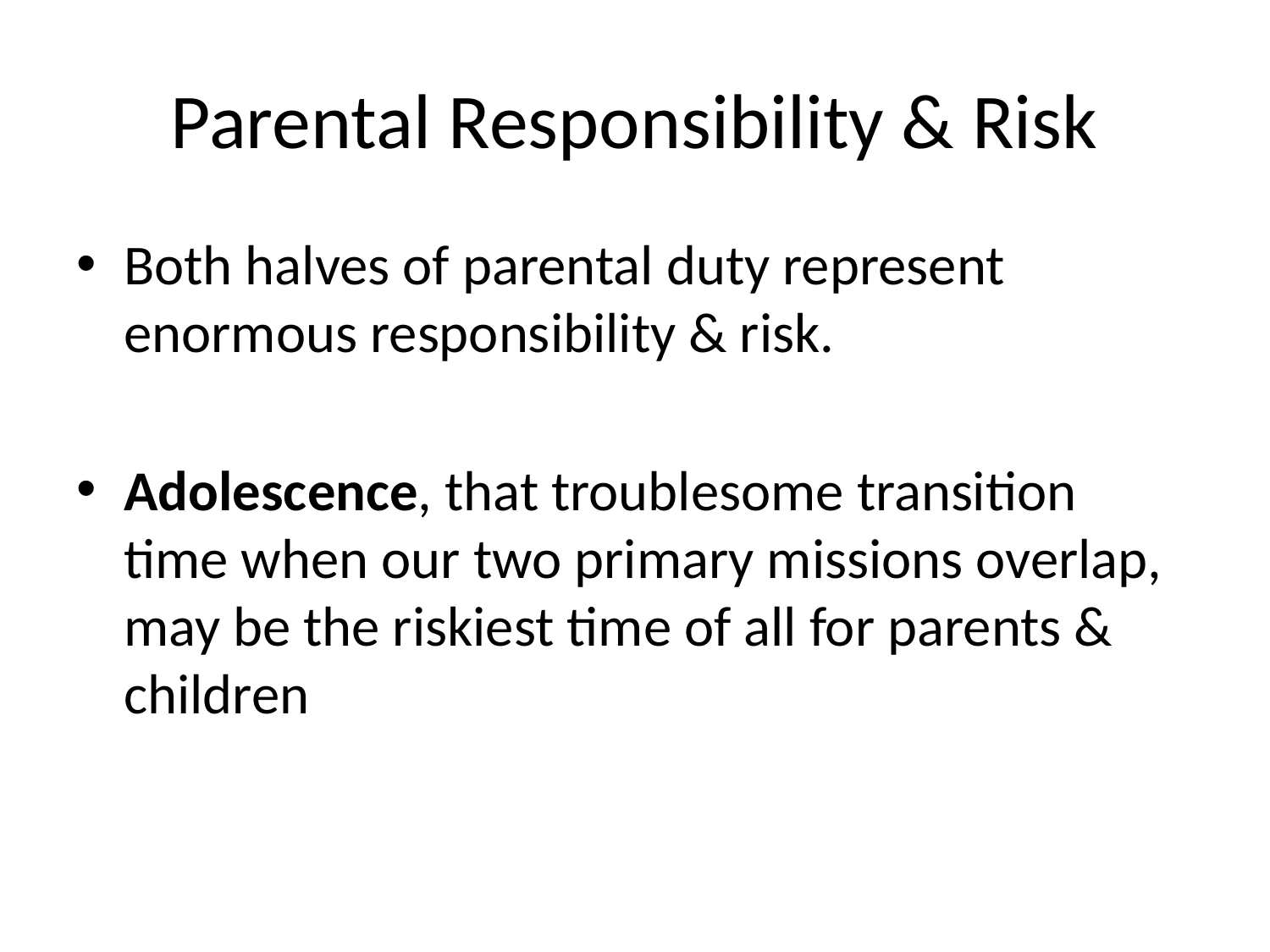

# Parental Responsibility & Risk
Both halves of parental duty represent enormous responsibility & risk.

Adolescence, that troublesome transition time when our two primary missions overlap, may be the riskiest time of all for parents & children